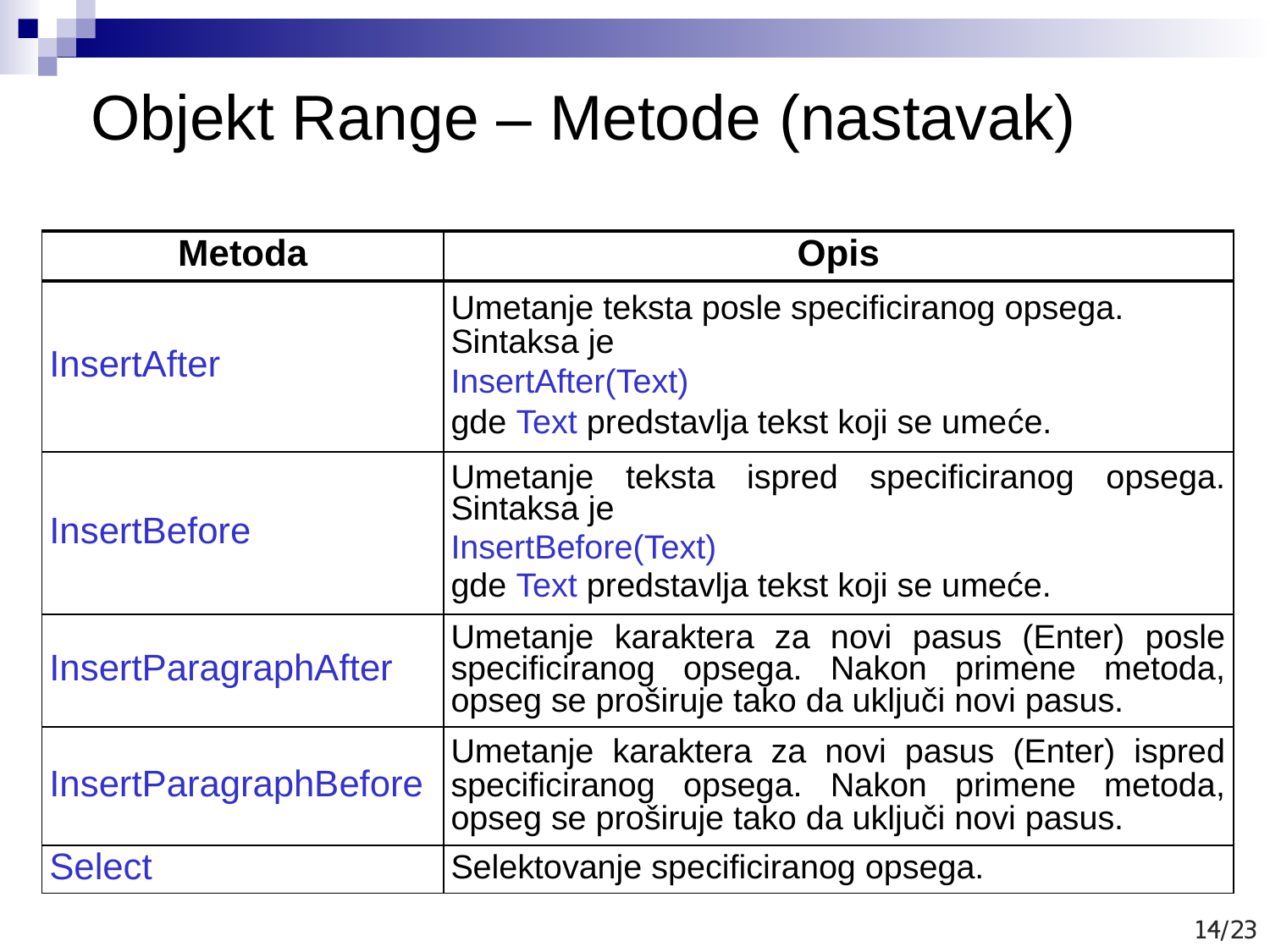

# Objekt Range – Metode (nastavak)
| Metoda | Opis |
| --- | --- |
| InsertAfter | Umetanje teksta posle specificiranog opsega. Sintaksa je InsertAfter(Text) gde Text predstavlja tekst koji se umeće. |
| InsertBefore | Umetanje teksta ispred specificiranog opsega. Sintaksa je InsertBefore(Text) gde Text predstavlja tekst koji se umeće. |
| InsertParagraphAfter | Umetanje karaktera za novi pasus (Enter) posle specificiranog opsega. Nakon primene metoda, opseg se proširuje tako da uključi novi pasus. |
| InsertParagraphBefore | Umetanje karaktera za novi pasus (Enter) ispred specificiranog opsega. Nakon primene metoda, opseg se proširuje tako da uključi novi pasus. |
| Select | Selektovanje specificiranog opsega. |
14/23